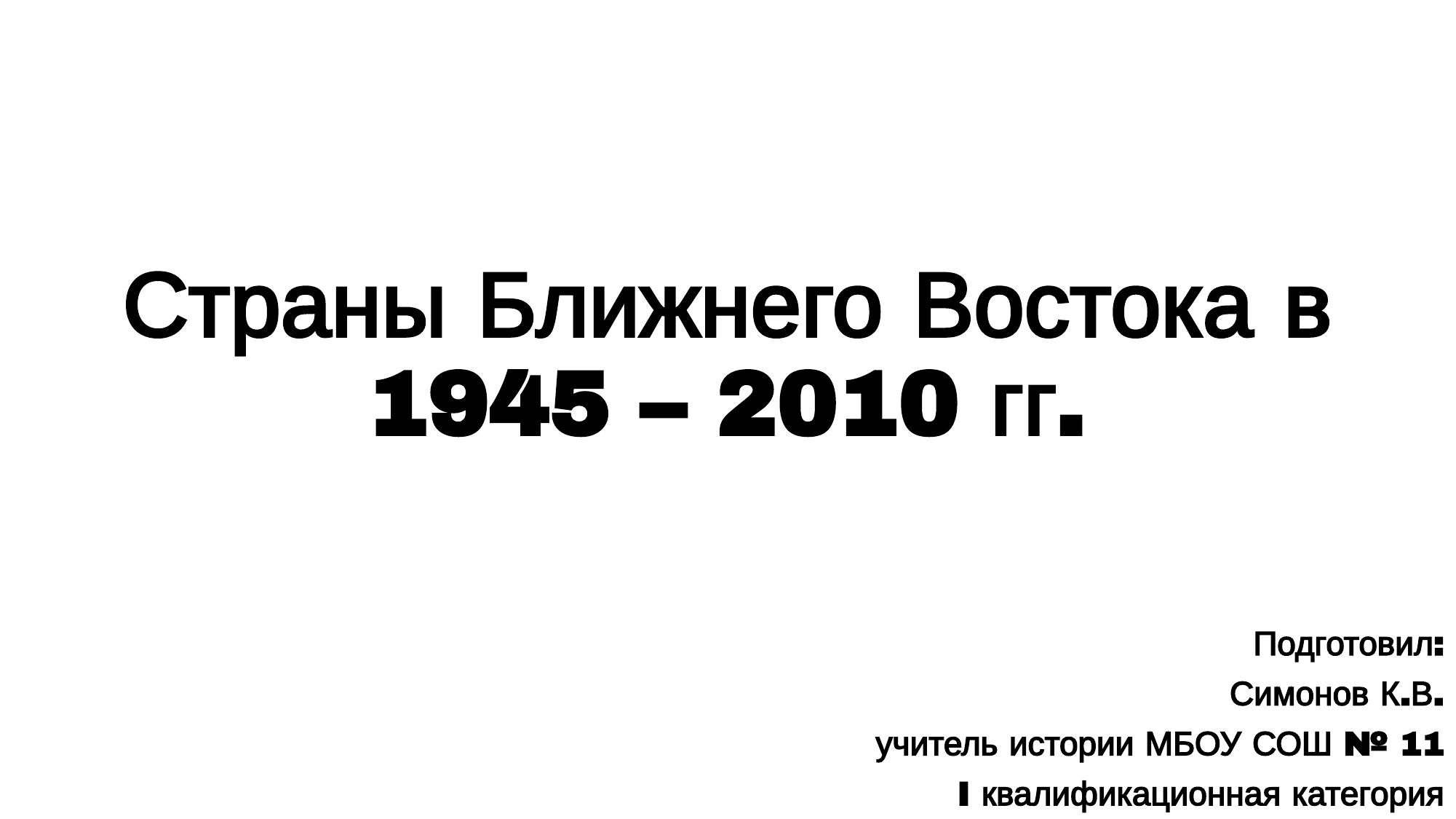

# Страны Ближнего Востока в 1945 – 2010 гг.
Подготовил:
Симонов К.В.
учитель истории МБОУ СОШ № 11
I квалификационная категория